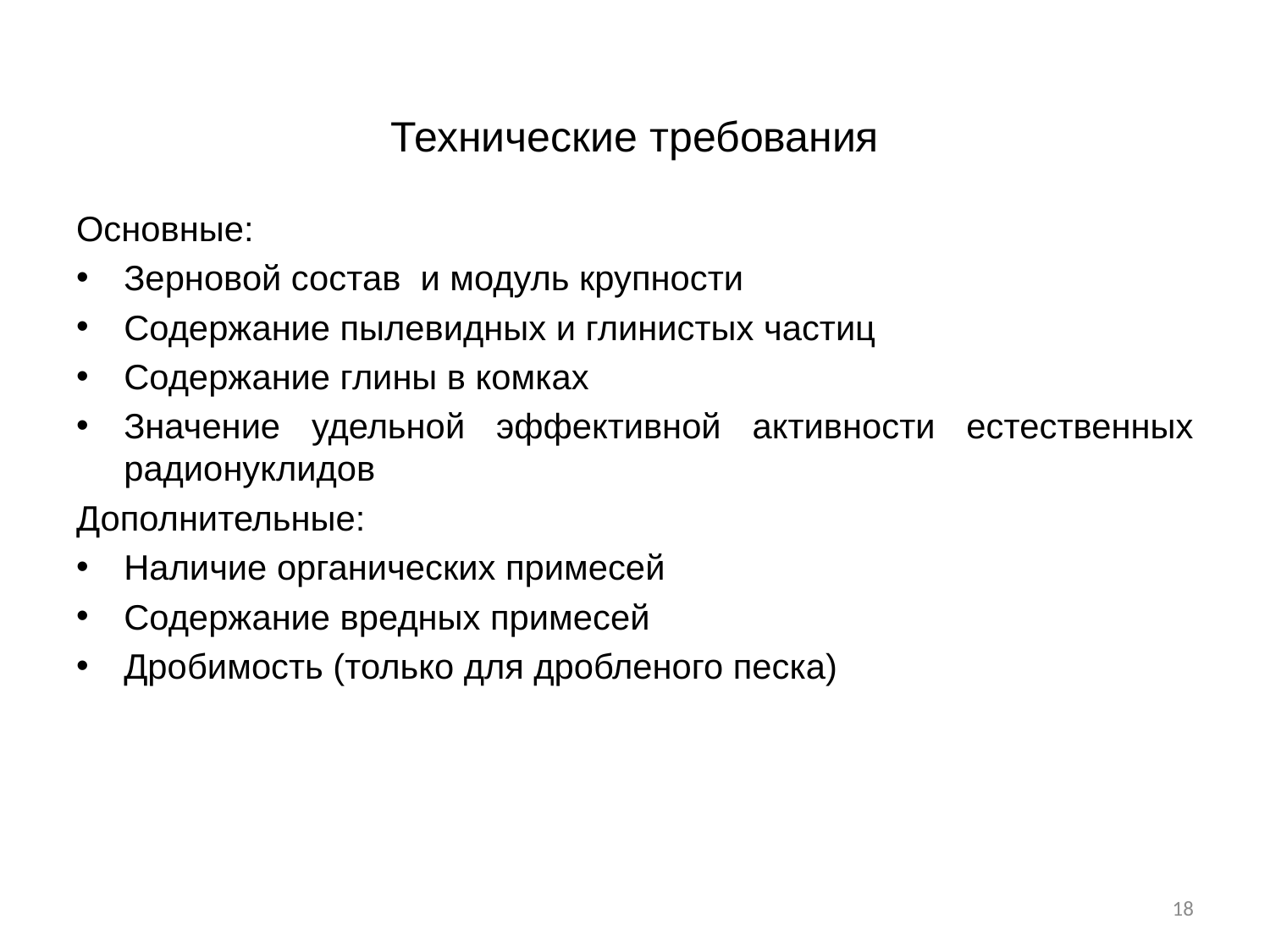

# Технические требования

Основные:
Зерновой состав  и модуль крупности
Содержание пылевидных и глинистых частиц
Содержание глины в комках
Значение удельной эффективной активности естественных радионуклидов
Дополнительные:
Наличие органических примесей
Содержание вредных примесей
Дробимость (только для дробленого песка)

18